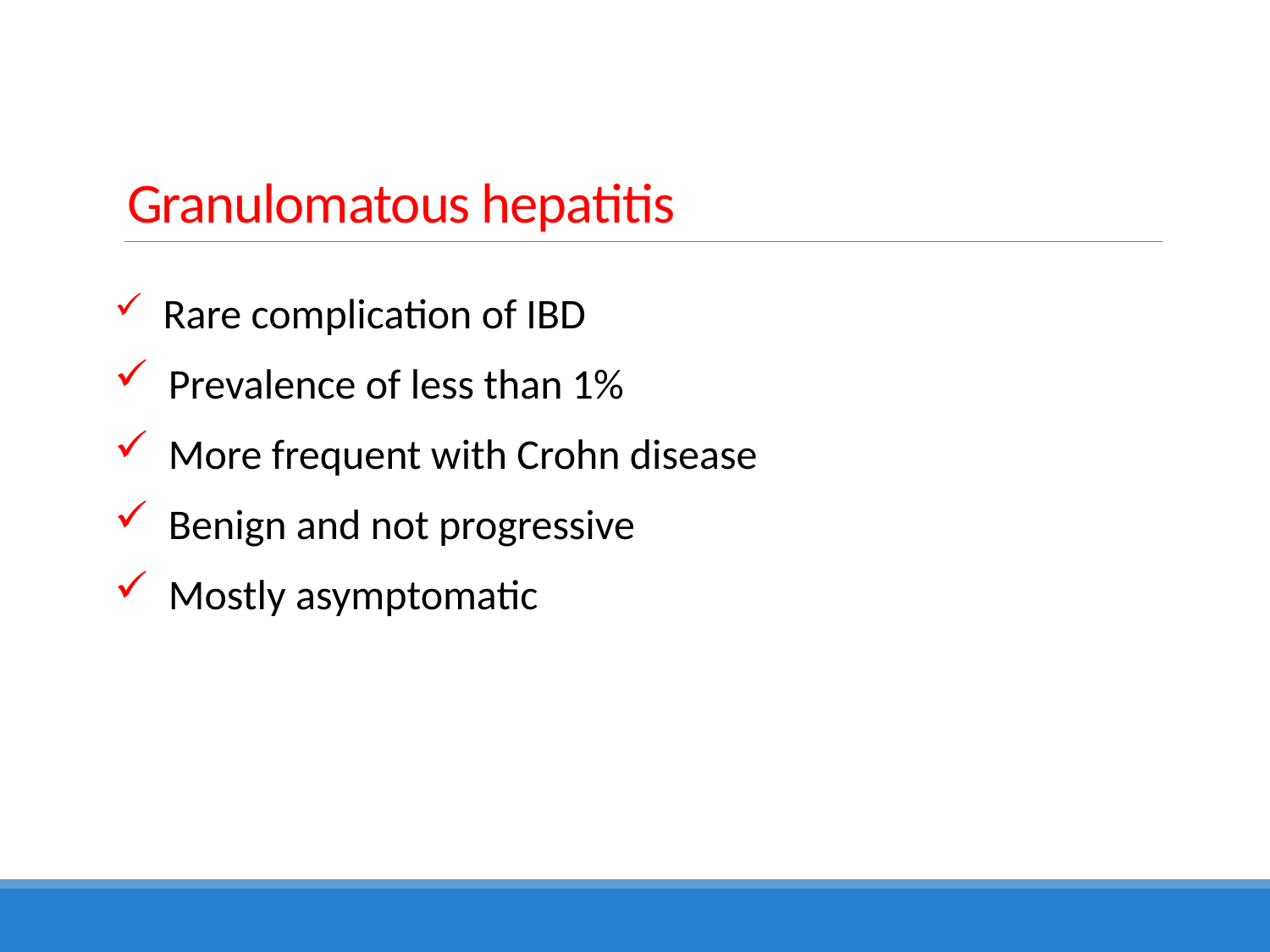

# Granulomatous hepatitis
  Rare complication of IBD
  Prevalence of less than 1%
  More frequent with Crohn disease
  Benign and not progressive
  Mostly asymptomatic